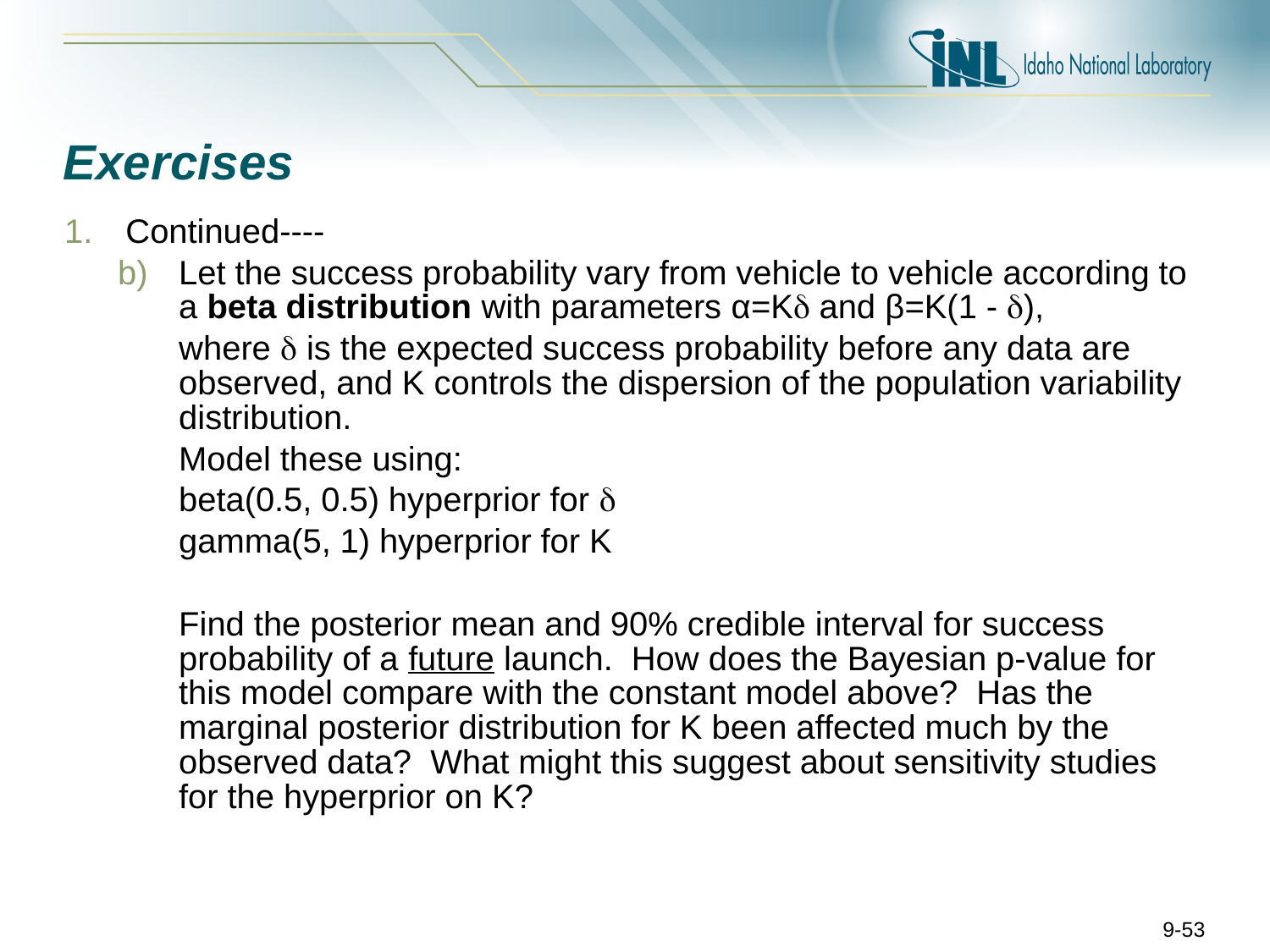

# Exercises
Continued----
Let the success probability vary from vehicle to vehicle according to a beta distribution with parameters α=Kδ and β=K(1 - δ),
	where δ is the expected success probability before any data are observed, and K controls the dispersion of the population variability distribution.
	Model these using:
	beta(0.5, 0.5) hyperprior for δ
	gamma(5, 1) hyperprior for K

	Find the posterior mean and 90% credible interval for success probability of a future launch.  How does the Bayesian p-value for this model compare with the constant model above?  Has the marginal posterior distribution for K been affected much by the observed data?  What might this suggest about sensitivity studies for the hyperprior on K?
9-53